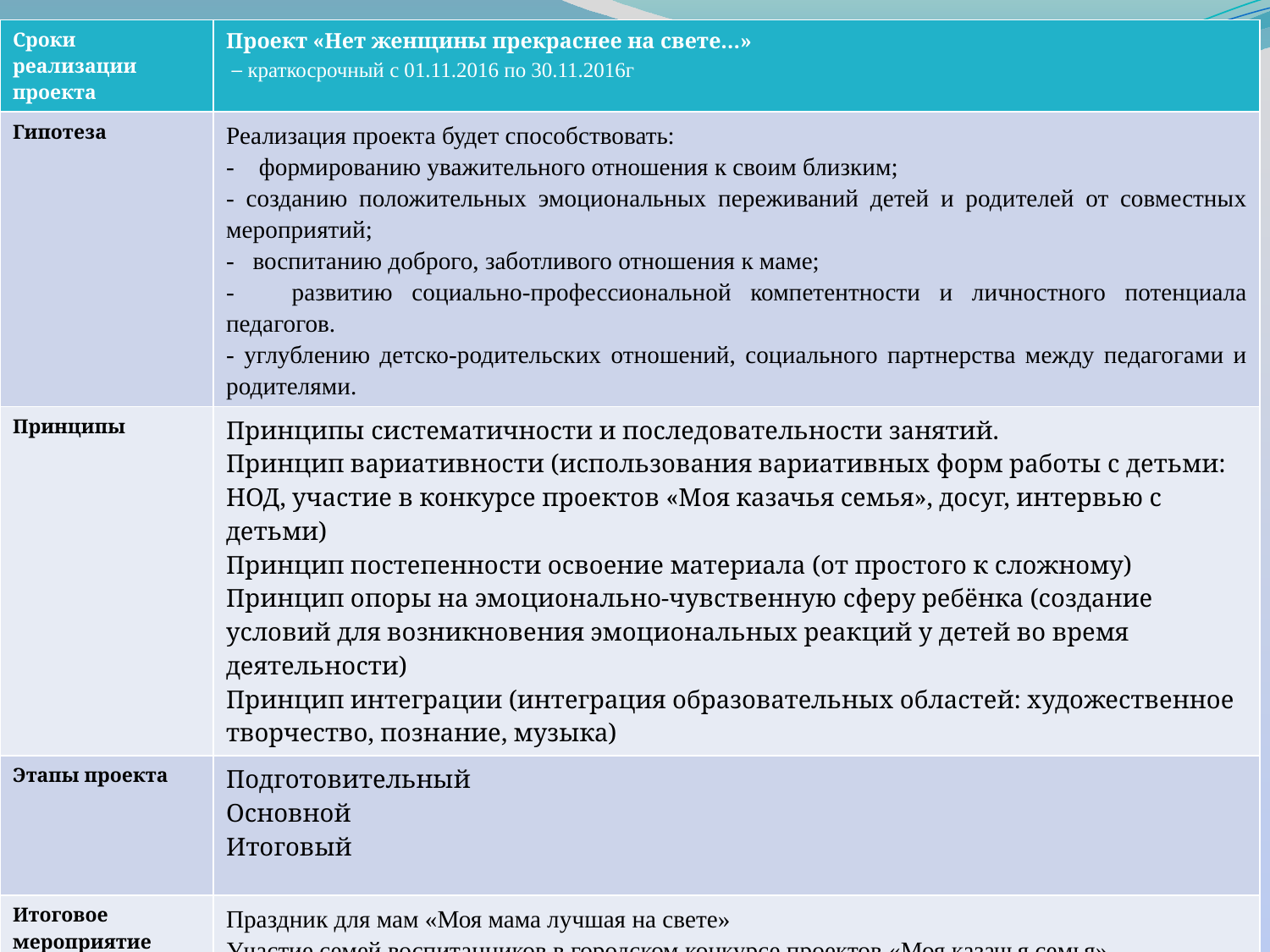

| Сроки реализации проекта | Проект «Нет женщины прекраснее на свете…» – краткосрочный с 01.11.2016 по 30.11.2016г |
| --- | --- |
| Гипотеза | Реализация проекта будет способствовать: - формированию уважительного отношения к своим близким; - созданию положительных эмоциональных переживаний детей и родителей от совместных мероприятий; - воспитанию доброго, заботливого отношения к маме; - развитию социально-профессиональной компетентности и личностного потенциала педагогов. - углублению детско-родительских отношений, социального партнерства между педагогами и родителями. |
| Принципы | Принципы систематичности и последовательности занятий. Принцип вариативности (использования вариативных форм работы с детьми: НОД, участие в конкурсе проектов «Моя казачья семья», досуг, интервью с детьми) Принцип постепенности освоение материала (от простого к сложному) Принцип опоры на эмоционально-чувственную сферу ребёнка (создание условий для возникновения эмоциональных реакций у детей во время деятельности) Принцип интеграции (интеграция образовательных областей: художественное творчество, познание, музыка) |
| Этапы проекта | Подготовительный Основной Итоговый |
| Итоговое мероприятие | Праздник для мам «Моя мама лучшая на свете» Участие семей воспитанников в городском конкурсе проектов «Моя казачья семья» Выступление с опытом работы на педсовете в ДОУ |
| Гипотеза | Реализация проекта будет способствовать: - формированию уважительного отношения к своим близким; - созданию положительных эмоциональных переживаний детей и родителей от совместных мероприятий; - воспитанию доброго, заботливого отношения к маме; - развитию социально-профессиональной компетентности и личностного потенциала педагогов. - углублению детско-родительских отношений, социального партнерства между педагогами и родителями. |